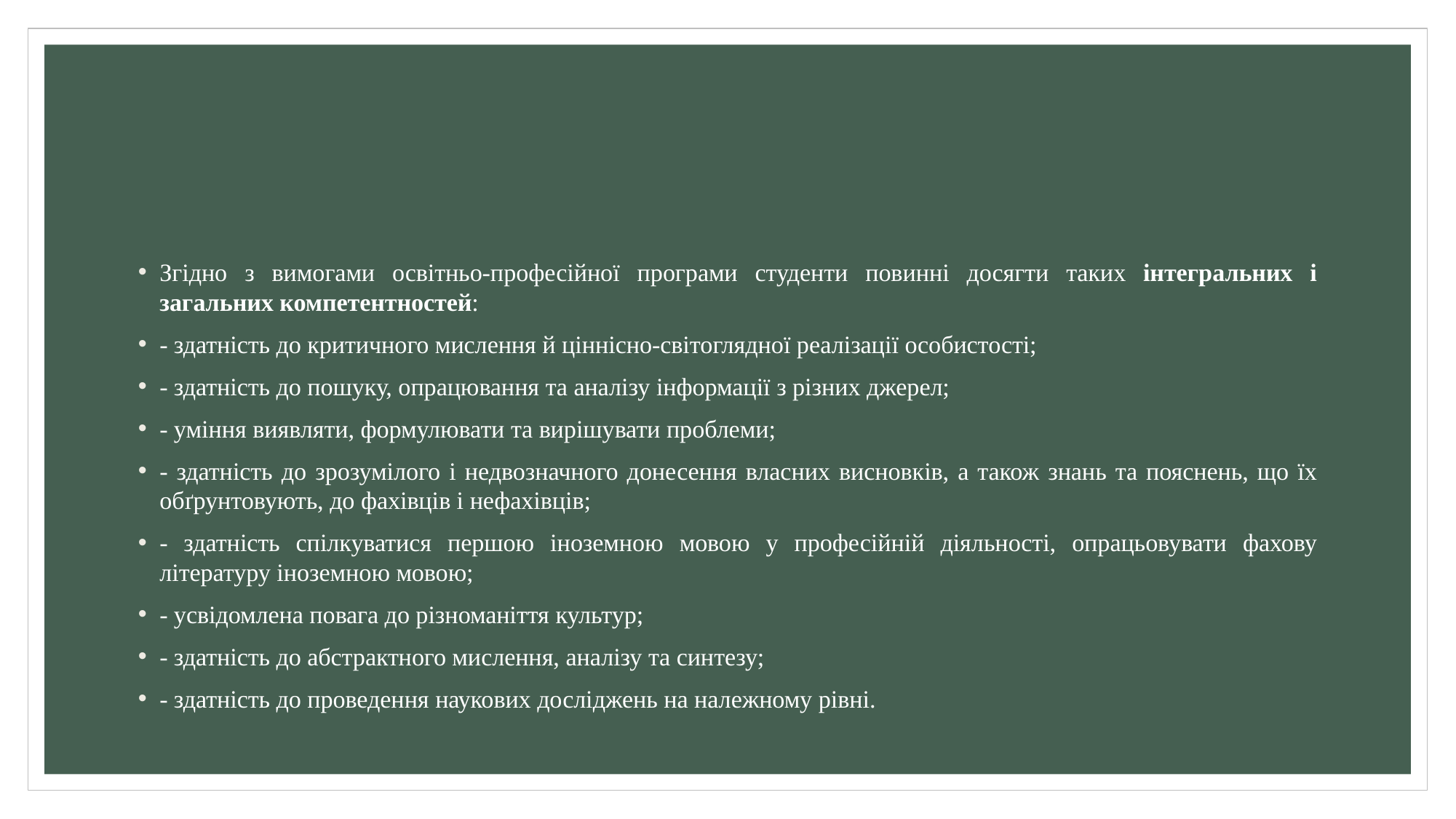

#
Згідно з вимогами освітньо-професійної програми студенти повинні досягти таких інтегральних і загальних компетентностей:
- здатність до критичного мислення й ціннісно-світоглядної реалізації особистості;
- здатність до пошуку, опрацювання та аналізу інформації з різних джерел;
- уміння виявляти, формулювати та вирішувати проблеми;
- здатність до зрозумілого і недвозначного донесення власних висновків, а також знань та пояснень, що їх обґрунтовують, до фахівців і нефахівців;
- здатність спілкуватися першою іноземною мовою у професійній діяльності, опрацьовувати фахову літературу іноземною мовою;
- усвідомлена повага до різноманіття культур;
- здатність до абстрактного мислення, аналізу та синтезу;
- здатність до проведення наукових досліджень на належному рівні.